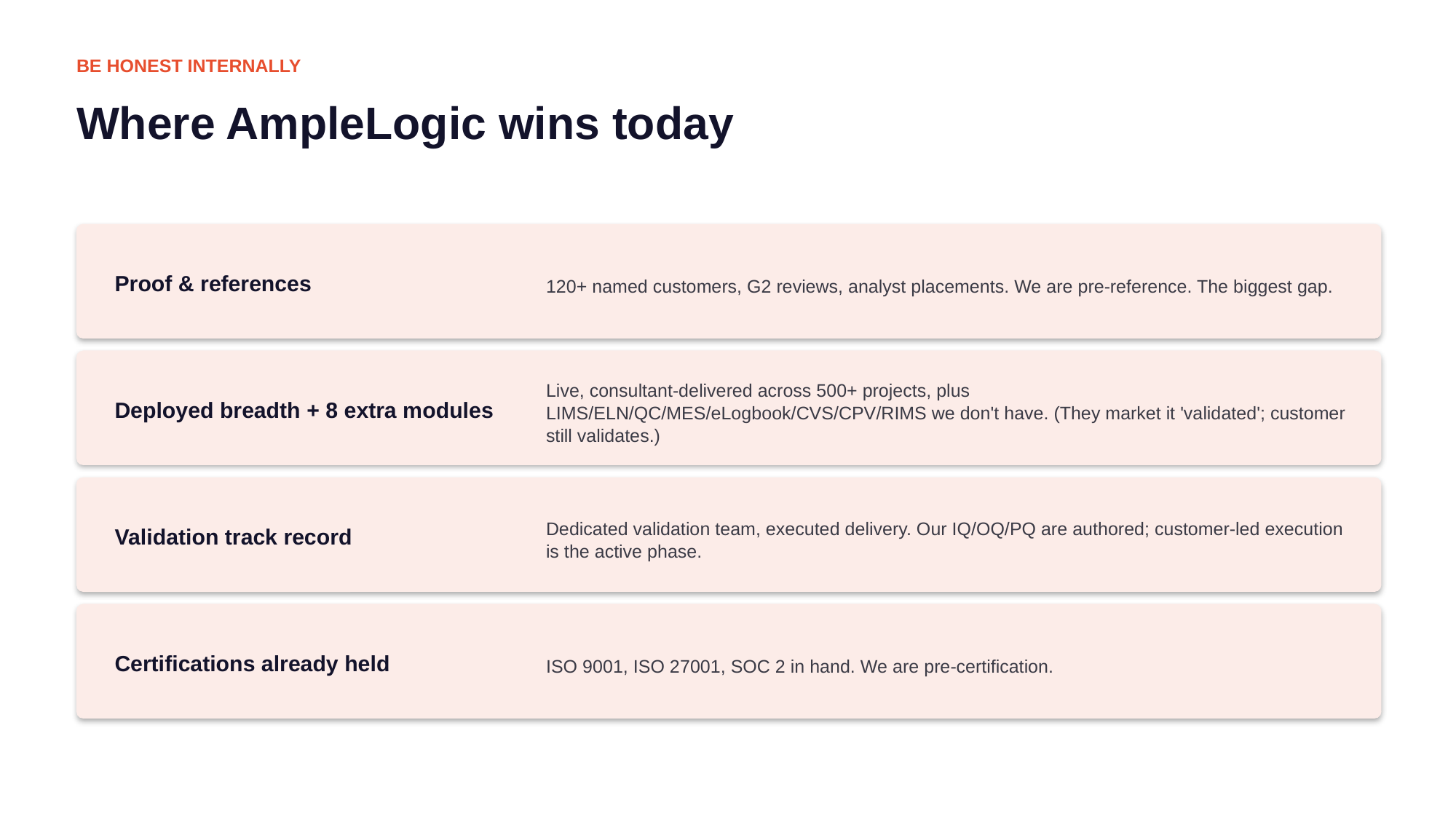

BE HONEST INTERNALLY
Where AmpleLogic wins today

Proof & references
120+ named customers, G2 reviews, analyst placements. We are pre-reference. The biggest gap.

Deployed breadth + 8 extra modules
Live, consultant-delivered across 500+ projects, plus LIMS/ELN/QC/MES/eLogbook/CVS/CPV/RIMS we don't have. (They market it 'validated'; customer still validates.)

Validation track record
Dedicated validation team, executed delivery. Our IQ/OQ/PQ are authored; customer-led execution is the active phase.

Certifications already held
ISO 9001, ISO 27001, SOC 2 in hand. We are pre-certification.